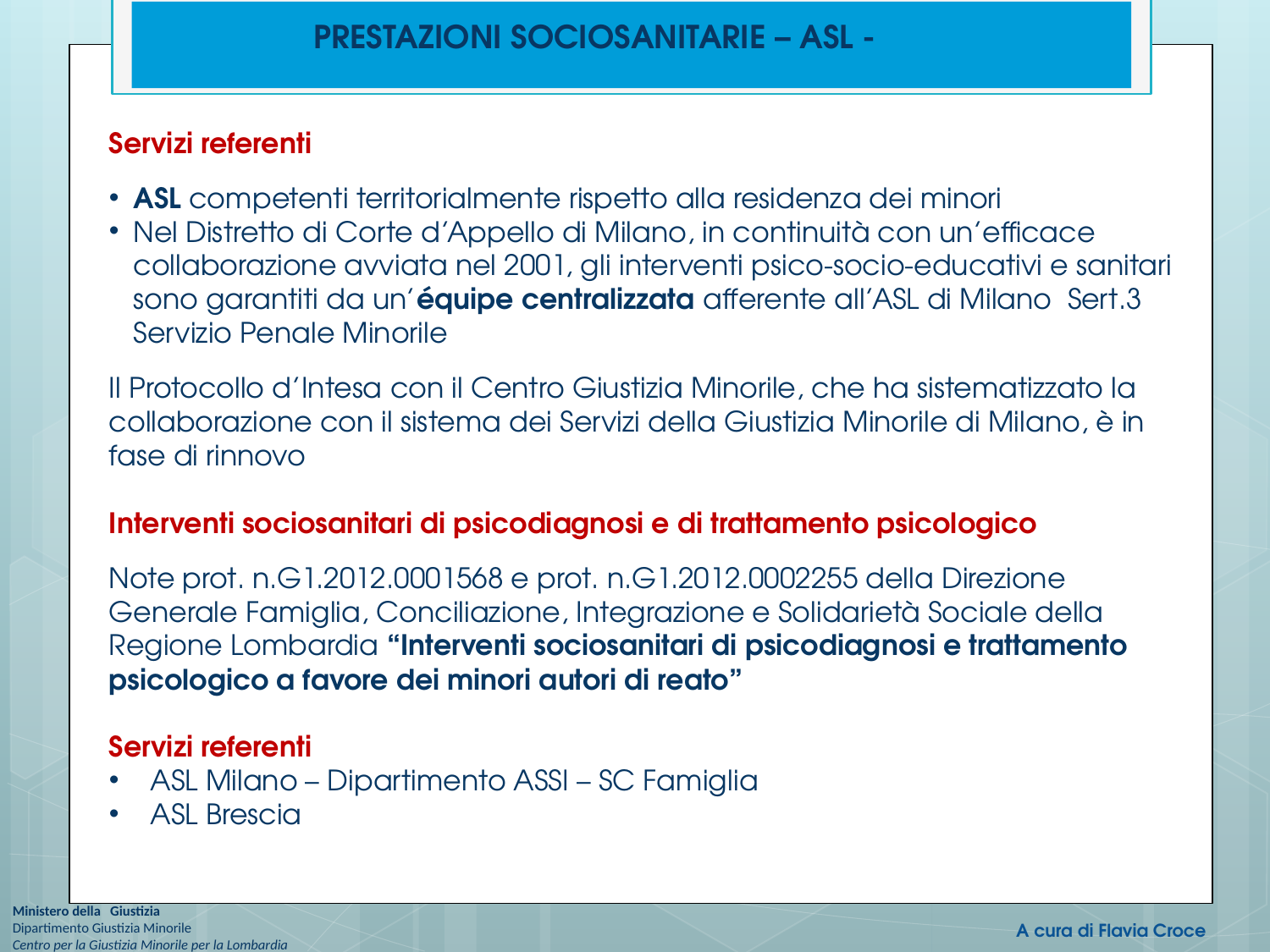

PRESTAZIONI SOCIOSANITARIE – ASL -
Servizi referenti

ASL competenti territorialmente rispetto alla residenza dei minori
Nel Distretto di Corte d’Appello di Milano, in continuità con un’efficace collaborazione avviata nel 2001, gli interventi psico-socio-educativi e sanitari sono garantiti da un’équipe centralizzata afferente all’ASL di Milano  Sert.3 Servizio Penale Minorile
Il Protocollo d’Intesa con il Centro Giustizia Minorile, che ha sistematizzato la
collaborazione con il sistema dei Servizi della Giustizia Minorile di Milano, è in fase di rinnovo

Interventi sociosanitari di psicodiagnosi e di trattamento psicologico

Note prot. n.G1.2012.0001568 e prot. n.G1.2012.0002255 della Direzione Generale Famiglia, Conciliazione, Integrazione e Solidarietà Sociale della Regione Lombardia “Interventi sociosanitari di psicodiagnosi e trattamento psicologico a favore dei minori autori di reato”

Servizi referenti
    ASL Milano – Dipartimento ASSI – SC Famiglia
    ASL Brescia
Ministero della   Giustizia
Dipartimento Giustizia Minorile
Centro per la Giustizia Minorile per la Lombardia
A cura di Flavia Croce